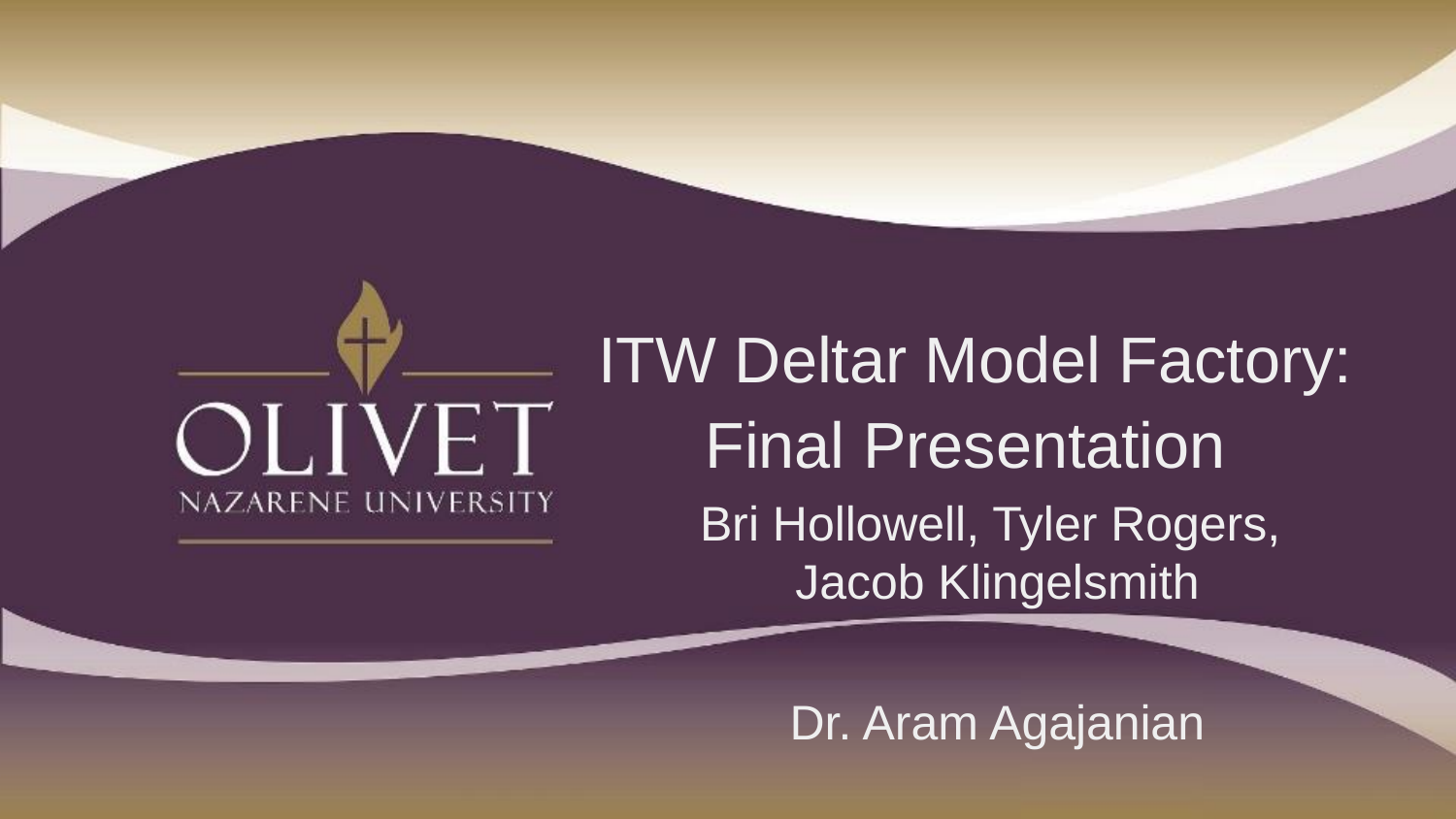

# ITW Deltar Model Factory: Final Presentation
Bri Hollowell, Tyler Rogers,
Jacob Klingelsmith

Dr. Aram Agajanian